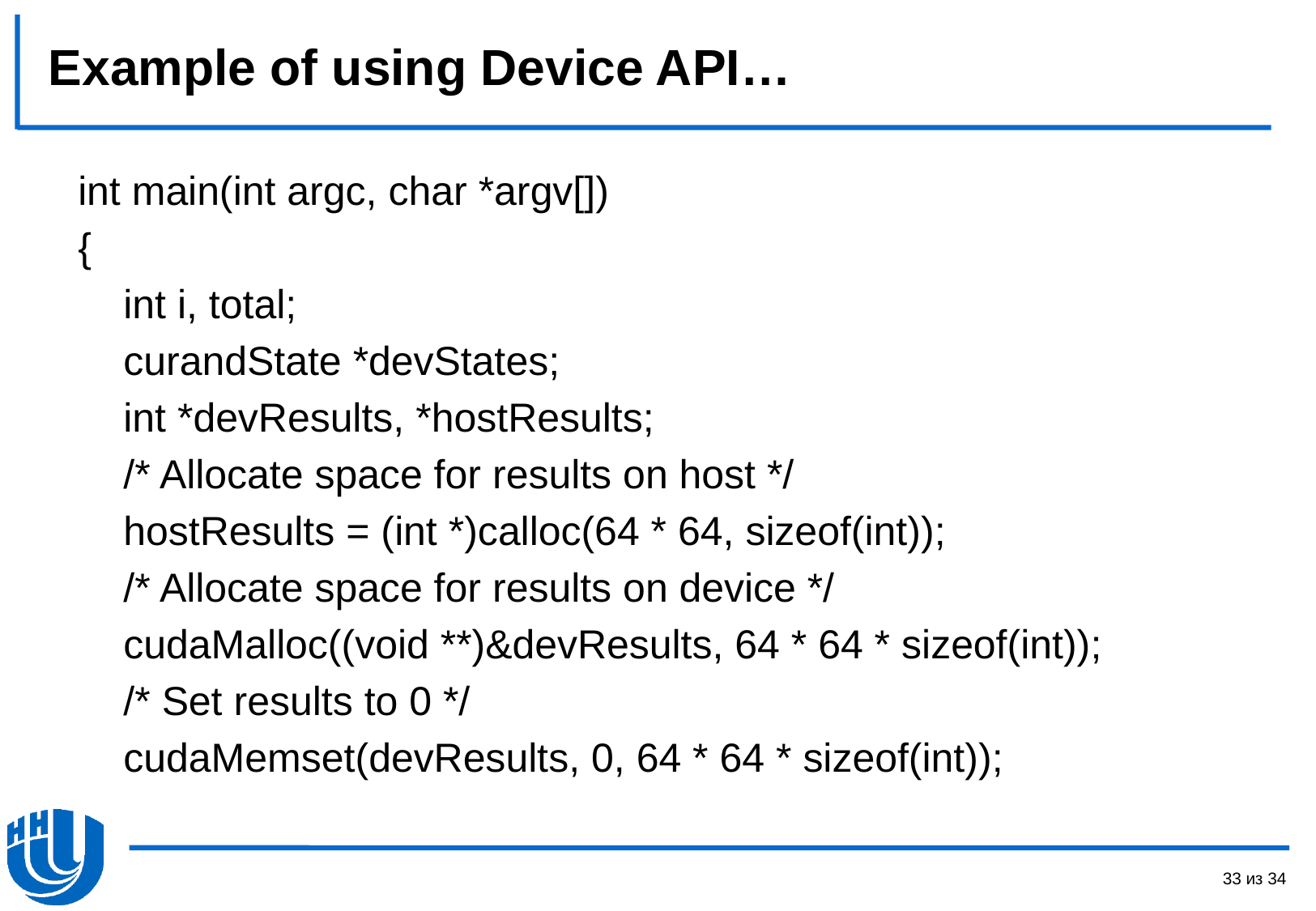

# Example of using Device API…
int main(int argc, char *argv[])
{
	int i, total;
	curandState *devStates;
	int *devResults, *hostResults;
	/* Allocate space for results on host */
	hostResults = (int *)calloc(64 * 64, sizeof(int));
	/* Allocate space for results on device */
	cudaMalloc((void **)&devResults, 64 * 64 * sizeof(int));
	/* Set results to 0 */
	cudaMemset(devResults, 0, 64 * 64 * sizeof(int));

33